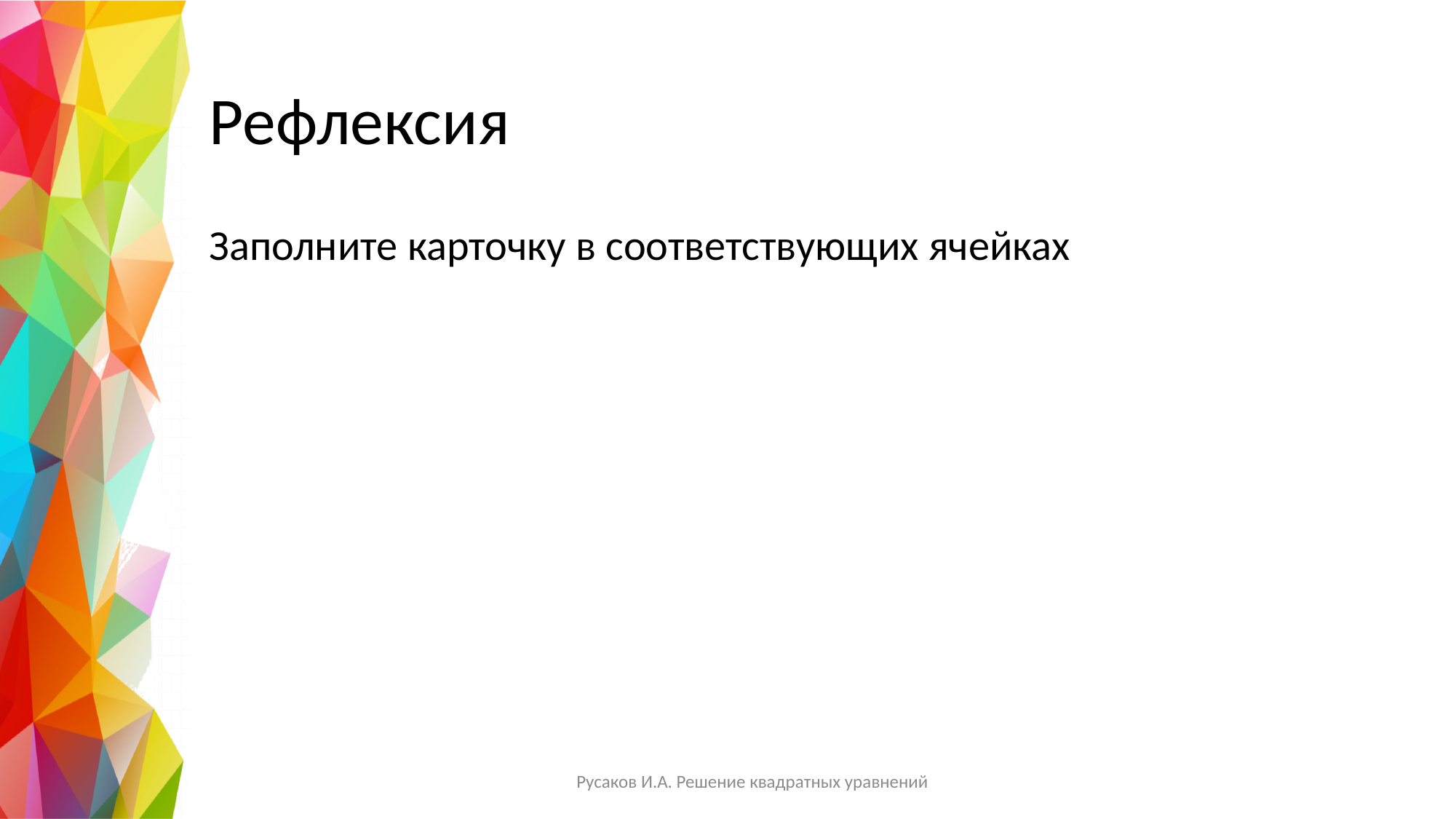

# Рефлексия
Заполните карточку в соответствующих ячейках
Русаков И.А. Решение квадратных уравнений